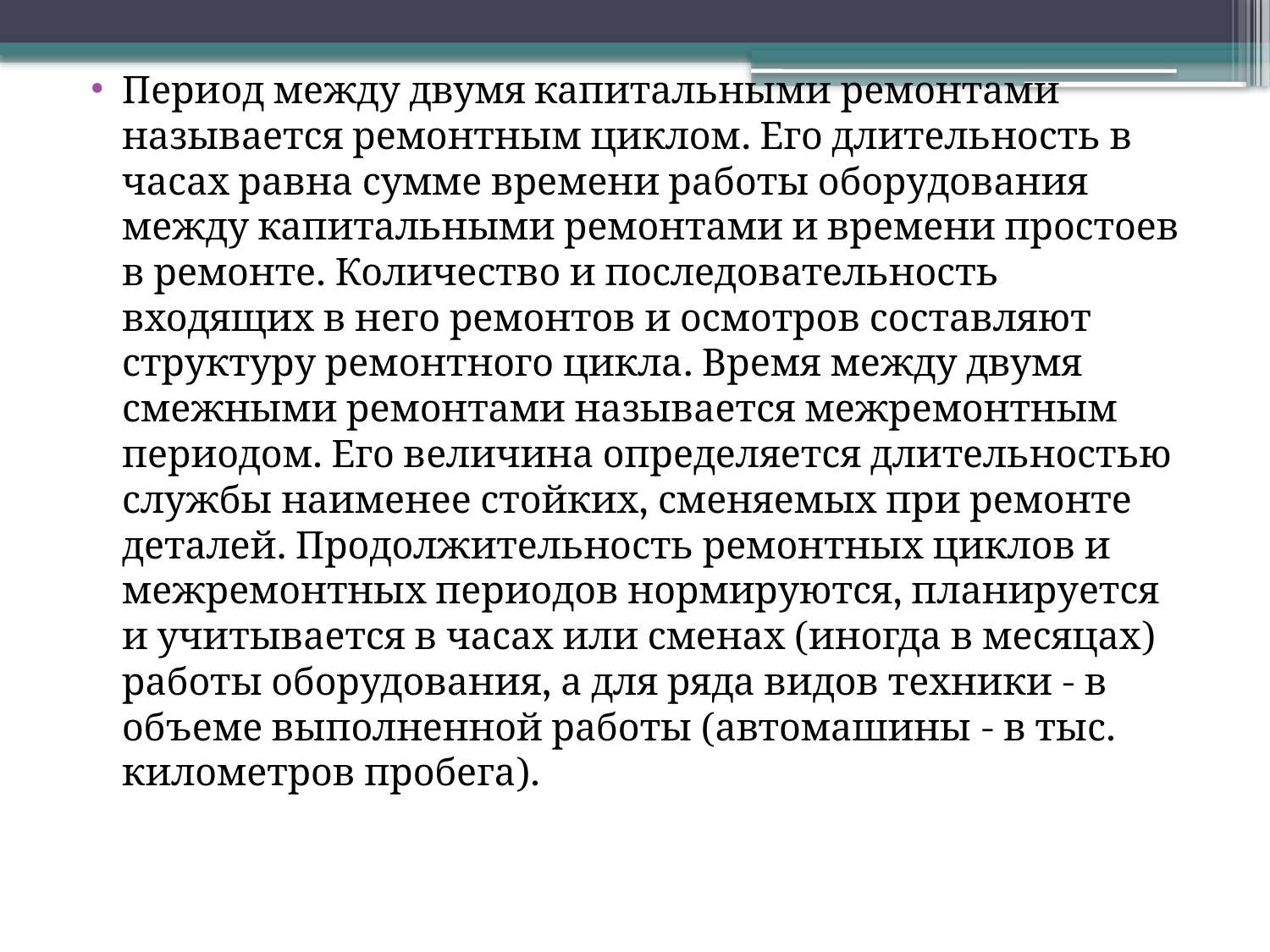

Период между двумя капитальными ремонтами называется ремонтным циклом. Его длительность в часах равна сумме времени работы оборудования между капитальными ремонтами и времени простоев в ремонте. Количество и последовательность входящих в него ремонтов и осмотров составляют структуру ремонтного цикла. Время между двумя смежными ремонтами называется межремонтным периодом. Его величина определяется длительностью службы наименее стойких, сменяемых при ремонте деталей. Продолжительность ремонтных циклов и межремонтных периодов нормируются, планируется и учитывается в часах или сменах (иногда в месяцах) работы оборудования, а для ряда видов техники - в объеме выполненной работы (автомашины - в тыс. километров пробега).